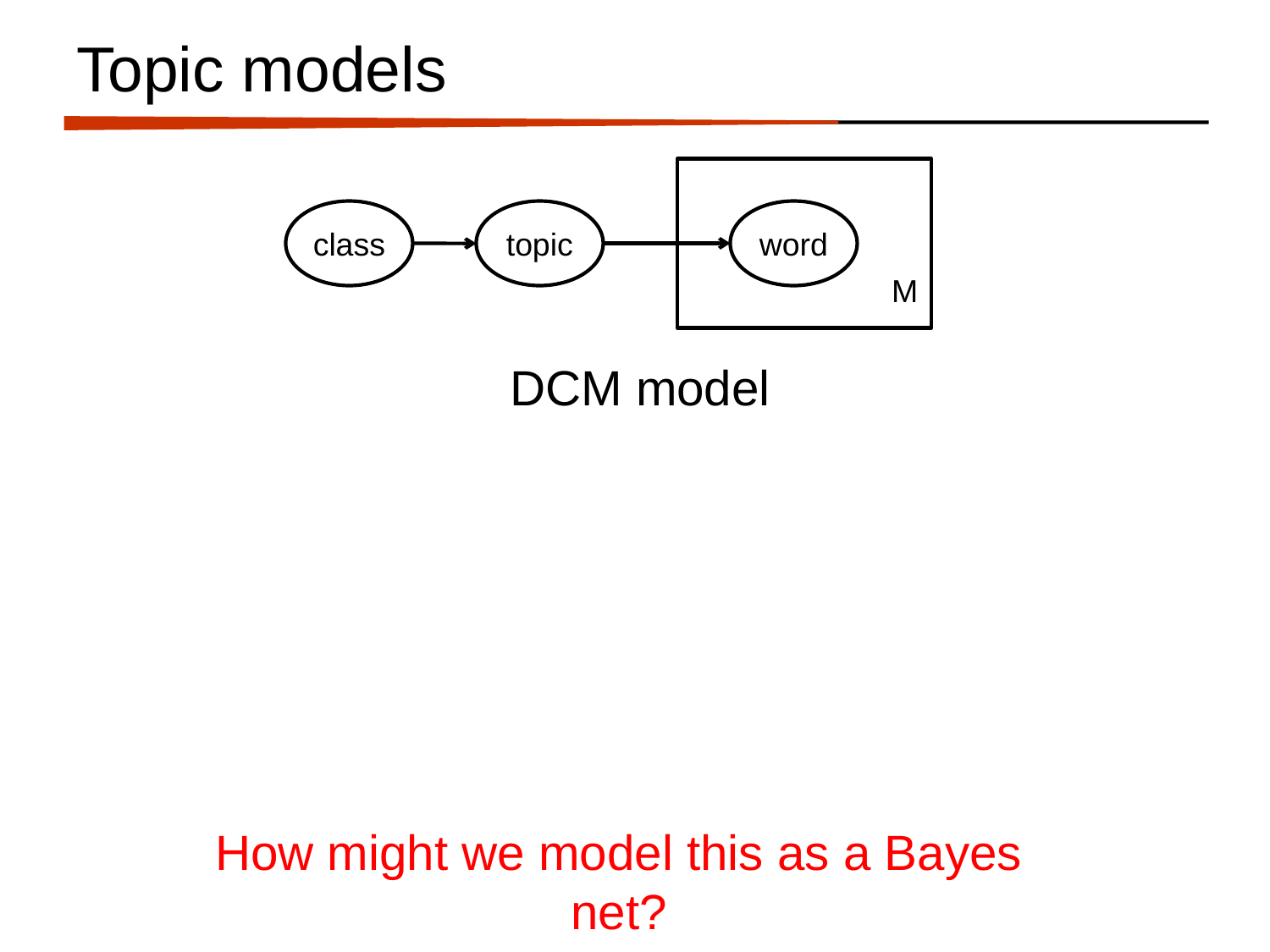

# Topic models

class
topic
word
M
DCM model
How might we model this as a Bayes net?